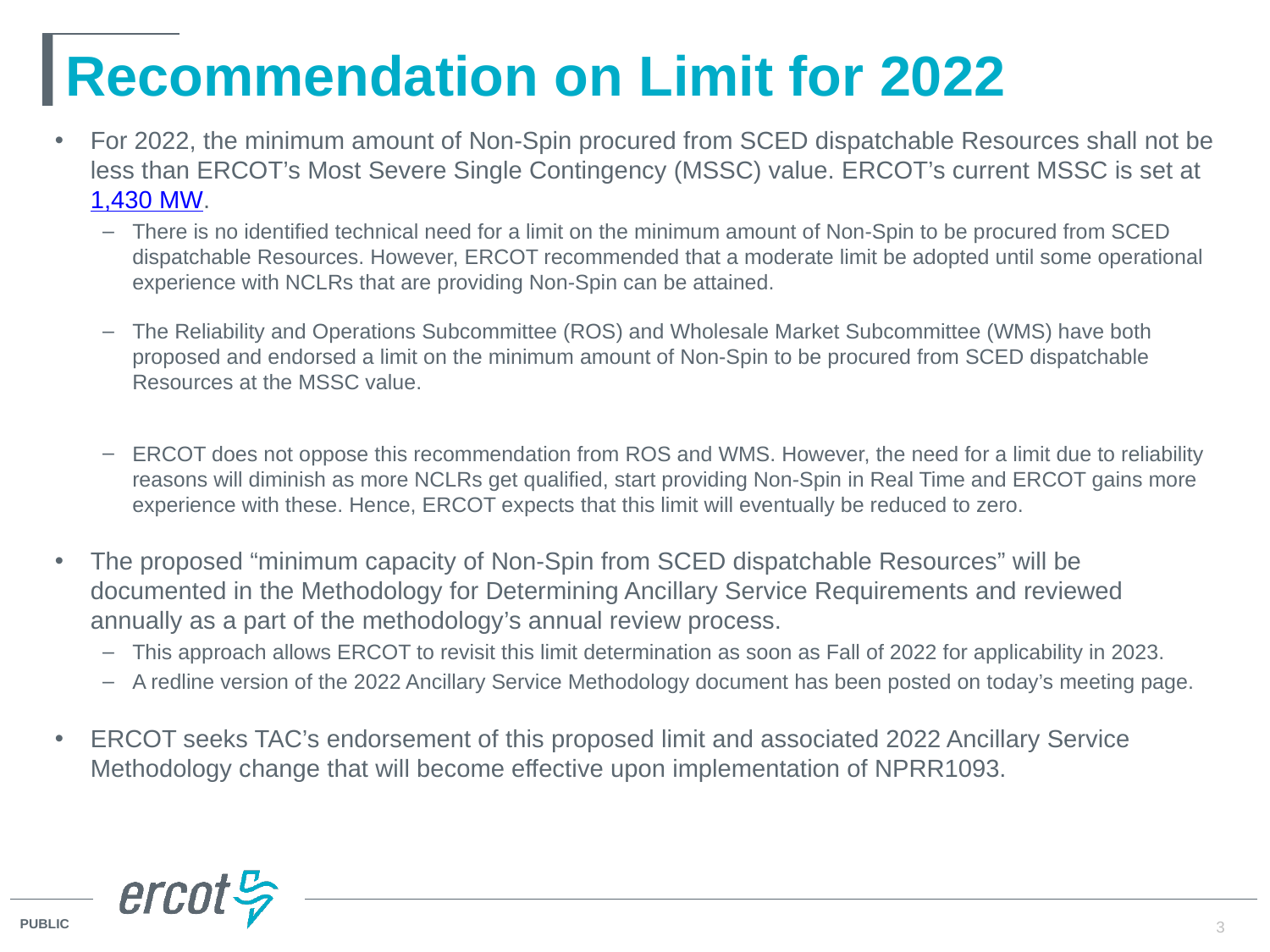

# Recommendation on Limit for 2022
For 2022, the minimum amount of Non-Spin procured from SCED dispatchable Resources shall not be less than ERCOT’s Most Severe Single Contingency (MSSC) value. ERCOT’s current MSSC is set at 1,430 MW.
There is no identified technical need for a limit on the minimum amount of Non-Spin to be procured from SCED dispatchable Resources. However, ERCOT recommended that a moderate limit be adopted until some operational experience with NCLRs that are providing Non-Spin can be attained.

The Reliability and Operations Subcommittee (ROS) and Wholesale Market Subcommittee (WMS) have both proposed and endorsed a limit on the minimum amount of Non-Spin to be procured from SCED dispatchable Resources at the MSSC value.

ERCOT does not oppose this recommendation from ROS and WMS. However, the need for a limit due to reliability reasons will diminish as more NCLRs get qualified, start providing Non-Spin in Real Time and ERCOT gains more experience with these. Hence, ERCOT expects that this limit will eventually be reduced to zero.

The proposed “minimum capacity of Non-Spin from SCED dispatchable Resources” will be documented in the Methodology for Determining Ancillary Service Requirements and reviewed annually as a part of the methodology’s annual review process.
This approach allows ERCOT to revisit this limit determination as soon as Fall of 2022 for applicability in 2023.
A redline version of the 2022 Ancillary Service Methodology document has been posted on today’s meeting page.

ERCOT seeks TAC’s endorsement of this proposed limit and associated 2022 Ancillary Service Methodology change that will become effective upon implementation of NPRR1093.
3